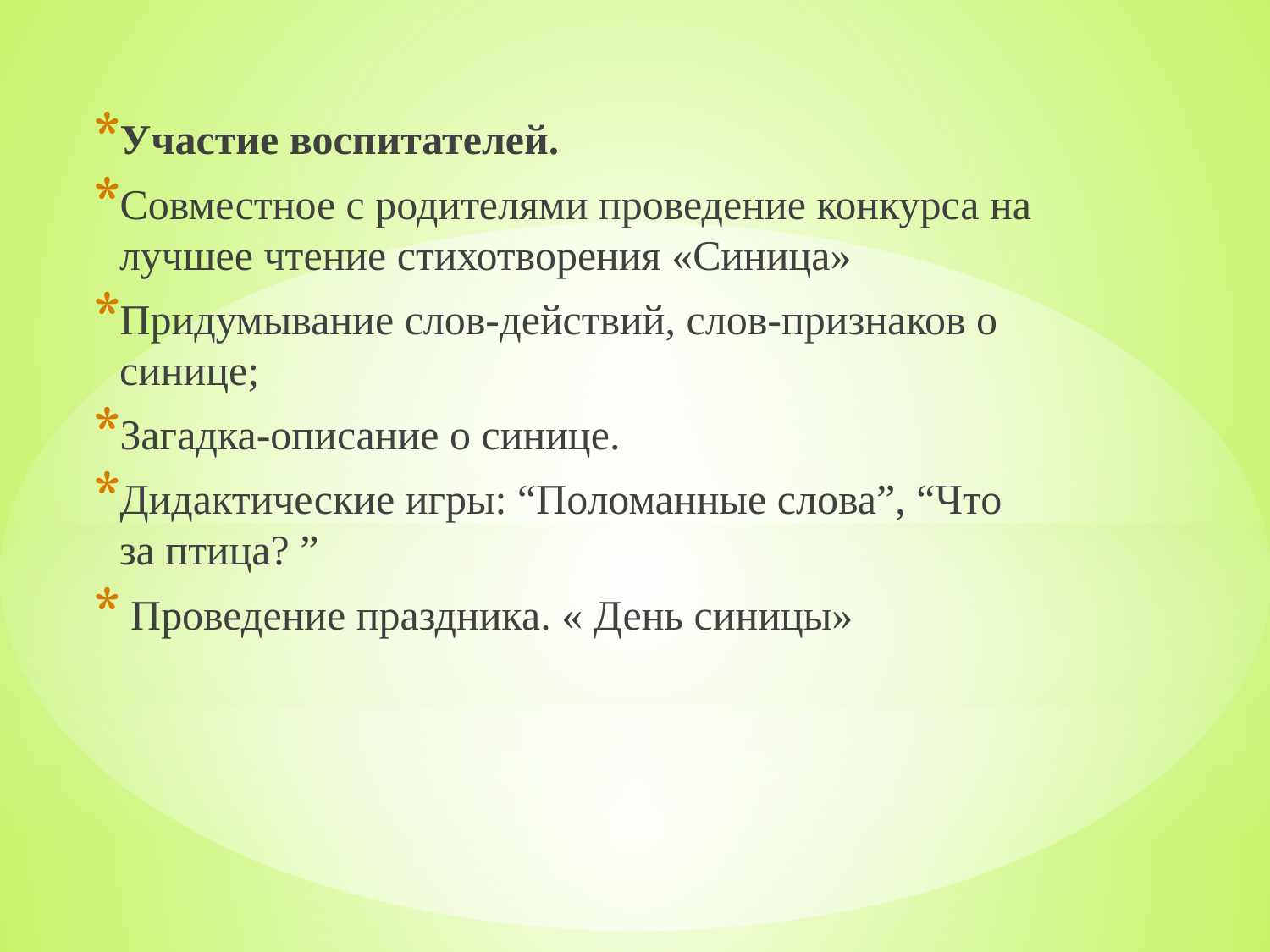

Участие воспитателей.
Совместное с родителями проведение конкурса на лучшее чтение стихотворения «Синица»
Придумывание слов-действий, слов-признаков о синице;
Загадка-описание о синице.
Дидактические игры: “Поломанные слова”, “Что за птица? ”
 Проведение праздника. « День синицы»